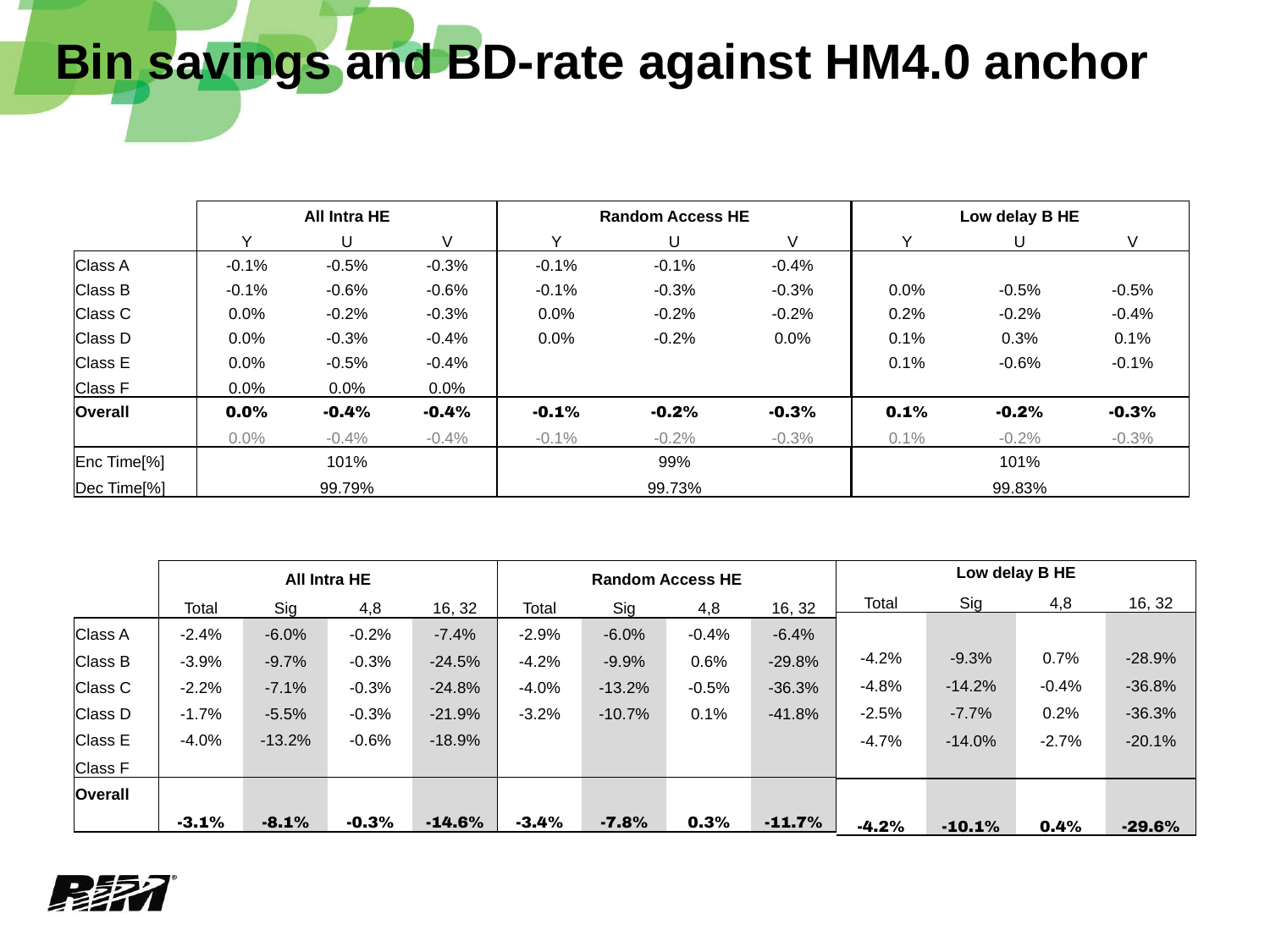

# Bin savings and BD-rate against HM4.0 anchor
|  | All Intra HE |  |  |
| --- | --- | --- | --- |
|  | Y | U | V |
| Class A | -0.1% | -0.5% | -0.3% |
| Class B | -0.1% | -0.6% | -0.6% |
| Class C | 0.0% | -0.2% | -0.3% |
| Class D | 0.0% | -0.3% | -0.4% |
| Class E | 0.0% | -0.5% | -0.4% |
| Class F | 0.0% | 0.0% | 0.0% |
| Overall | 0.0% | -0.4% | -0.4% |
|  | 0.0% | -0.4% | -0.4% |
| Enc Time[%] | 101% |  |  |
| Dec Time[%] | 99.79% |  |  |
| Random Access HE |  |  |
| --- | --- | --- |
| Y | U | V |
| -0.1% | -0.1% | -0.4% |
| -0.1% | -0.3% | -0.3% |
| 0.0% | -0.2% | -0.2% |
| 0.0% | -0.2% | 0.0% |
|  |  |  |
|  |  |  |
| -0.1% | -0.2% | -0.3% |
| -0.1% | -0.2% | -0.3% |
| 99% |  |  |
| 99.73% |  |  |
| Low delay B HE |  |  |
| --- | --- | --- |
| Y | U | V |
|  |  |  |
| 0.0% | -0.5% | -0.5% |
| 0.2% | -0.2% | -0.4% |
| 0.1% | 0.3% | 0.1% |
| 0.1% | -0.6% | -0.1% |
|  |  |  |
| 0.1% | -0.2% | -0.3% |
| 0.1% | -0.2% | -0.3% |
| 101% |  |  |
| 99.83% |  |  |
|  | All Intra HE |  |  |  |
| --- | --- | --- | --- | --- |
|  | Total | Sig | 4,8 | 16, 32 |
| Class A | -2.4% | -6.0% | -0.2% | -7.4% |
| Class B | -3.9% | -9.7% | -0.3% | -24.5% |
| Class C | -2.2% | -7.1% | -0.3% | -24.8% |
| Class D | -1.7% | -5.5% | -0.3% | -21.9% |
| Class E | -4.0% | -13.2% | -0.6% | -18.9% |
| Class F |  |  |  |  |
| Overall |  |  |  |  |
|  | -3.1% | -8.1% | -0.3% | -14.6% |
| Random Access HE |  |  |  |
| --- | --- | --- | --- |
| Total | Sig | 4,8 | 16, 32 |
| -2.9% | -6.0% | -0.4% | -6.4% |
| -4.2% | -9.9% | 0.6% | -29.8% |
| -4.0% | -13.2% | -0.5% | -36.3% |
| -3.2% | -10.7% | 0.1% | -41.8% |
|  |  |  |  |
|  |  |  |  |
|  |  |  |  |
| -3.4% | -7.8% | 0.3% | -11.7% |
| Low delay B HE |  |  |  |
| --- | --- | --- | --- |
| Total | Sig | 4,8 | 16, 32 |
|  |  |  |  |
| -4.2% | -9.3% | 0.7% | -28.9% |
| -4.8% | -14.2% | -0.4% | -36.8% |
| -2.5% | -7.7% | 0.2% | -36.3% |
| -4.7% | -14.0% | -2.7% | -20.1% |
|  |  |  |  |
|  |  |  |  |
| -4.2% | -10.1% | 0.4% | -29.6% |